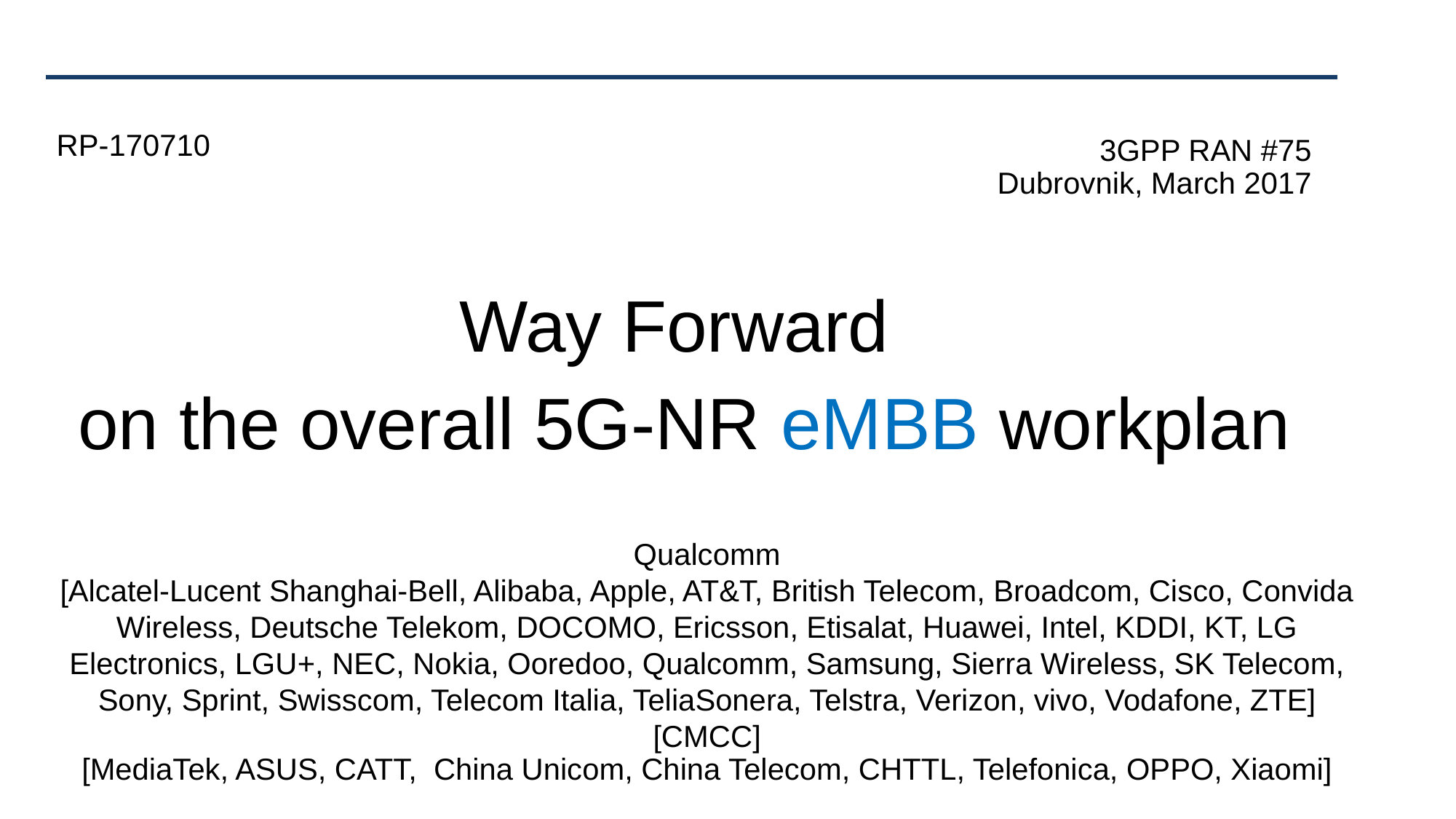

RP-170710
3GPP RAN #75
Dubrovnik, March 2017
Way Forward
on the overall 5G-NR eMBB workplan
Qualcomm
[Alcatel-Lucent Shanghai-Bell, Alibaba, Apple, AT&T, British Telecom, Broadcom, Cisco, Convida Wireless, Deutsche Telekom, DOCOMO, Ericsson, Etisalat, Huawei, Intel, KDDI, KT, LG Electronics, LGU+, NEC, Nokia, Ooredoo, Qualcomm, Samsung, Sierra Wireless, SK Telecom, Sony, Sprint, Swisscom, Telecom Italia, TeliaSonera, Telstra, Verizon, vivo, Vodafone, ZTE]
[CMCC]
[MediaTek, ASUS, CATT,  China Unicom, China Telecom, CHTTL, Telefonica, OPPO, Xiaomi]